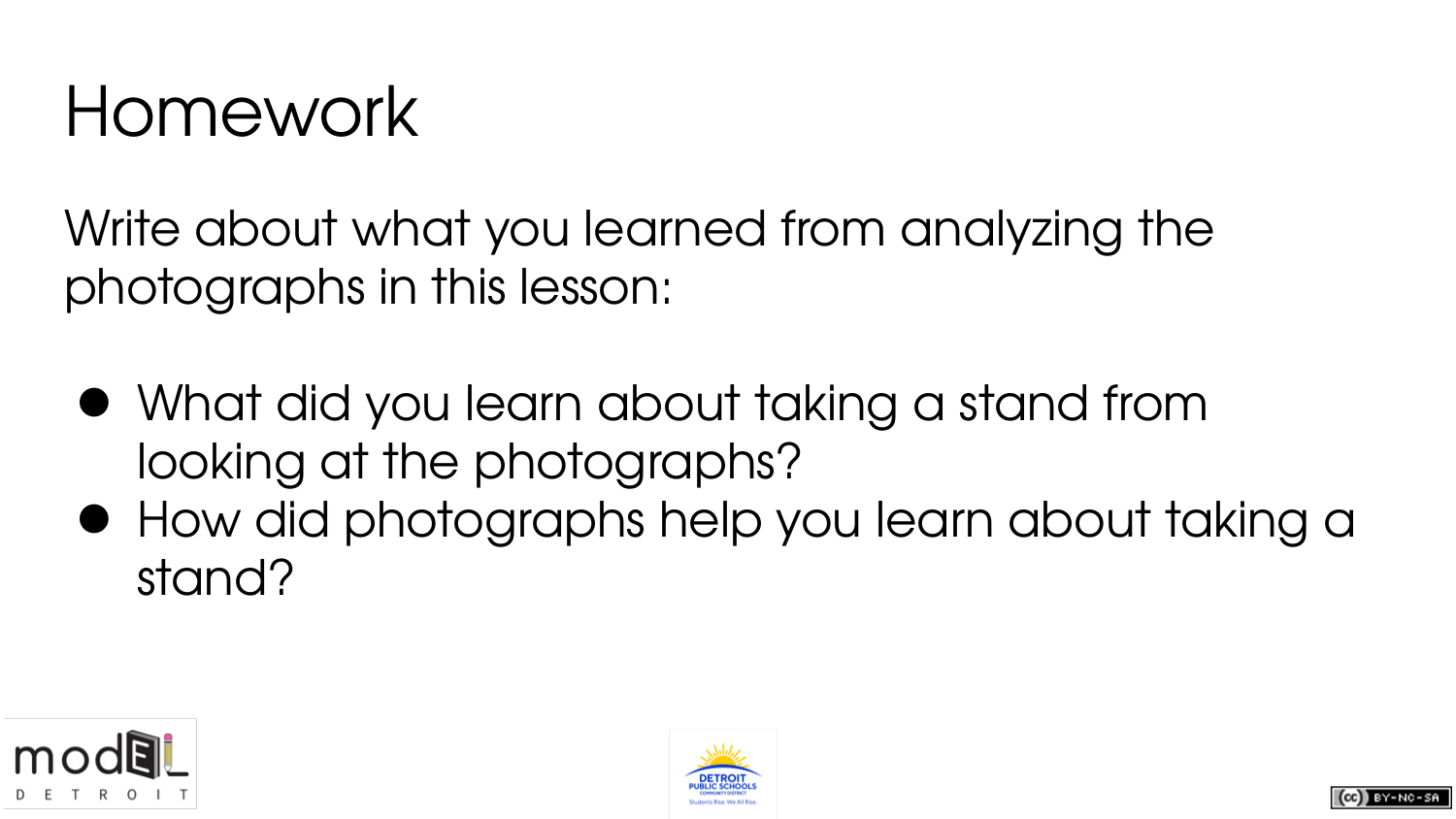

# Homework
Write about what you learned from analyzing the photographs in this lesson:

What did you learn about taking a stand from looking at the photographs?
How did photographs help you learn about taking a stand?